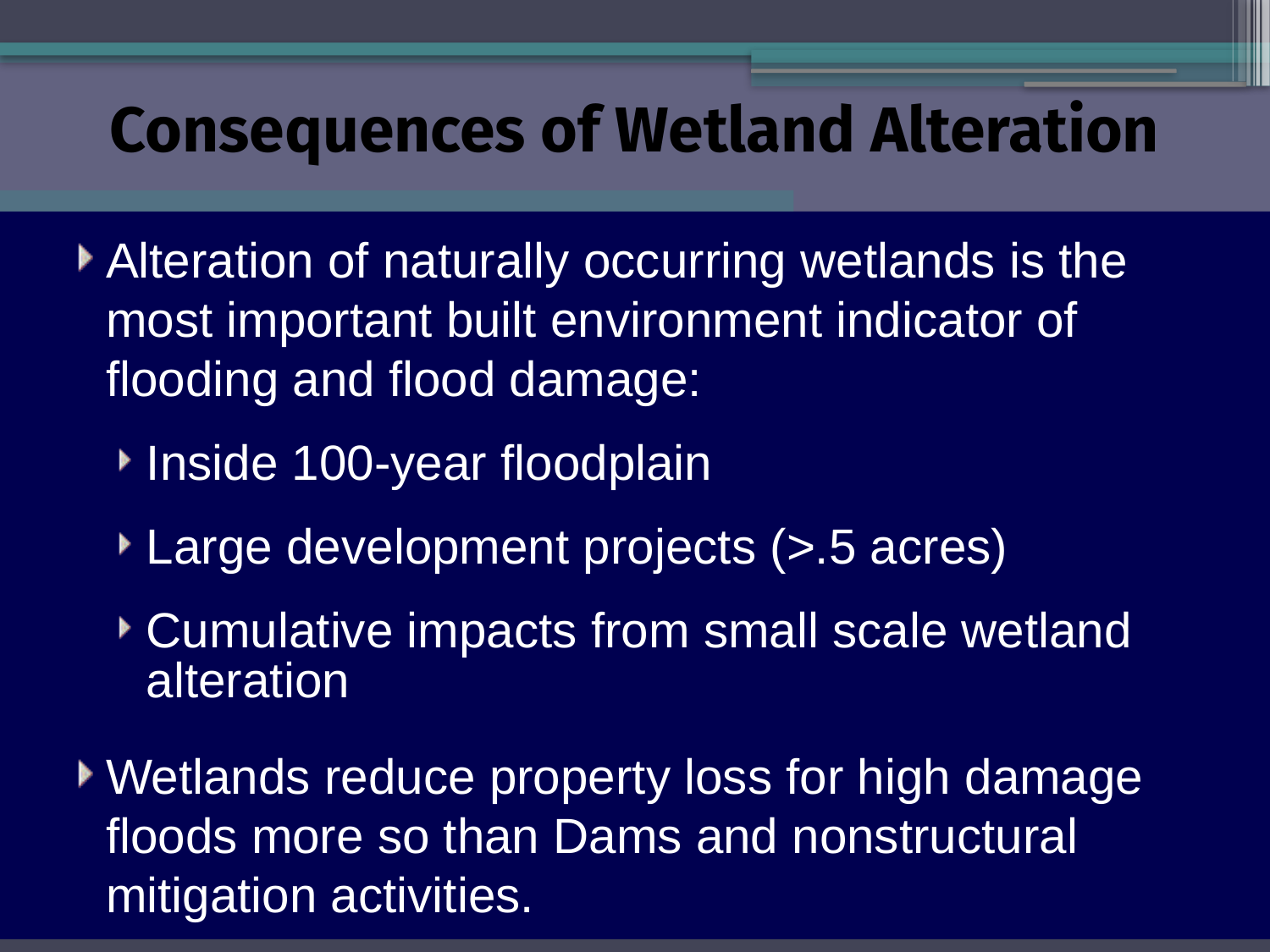

Consequences of Wetland Alteration
Alteration of naturally occurring wetlands is the most important built environment indicator of flooding and flood damage:
Inside 100-year floodplain
Large development projects (>.5 acres)
Cumulative impacts from small scale wetland alteration
Wetlands reduce property loss for high damage floods more so than Dams and nonstructural mitigation activities.